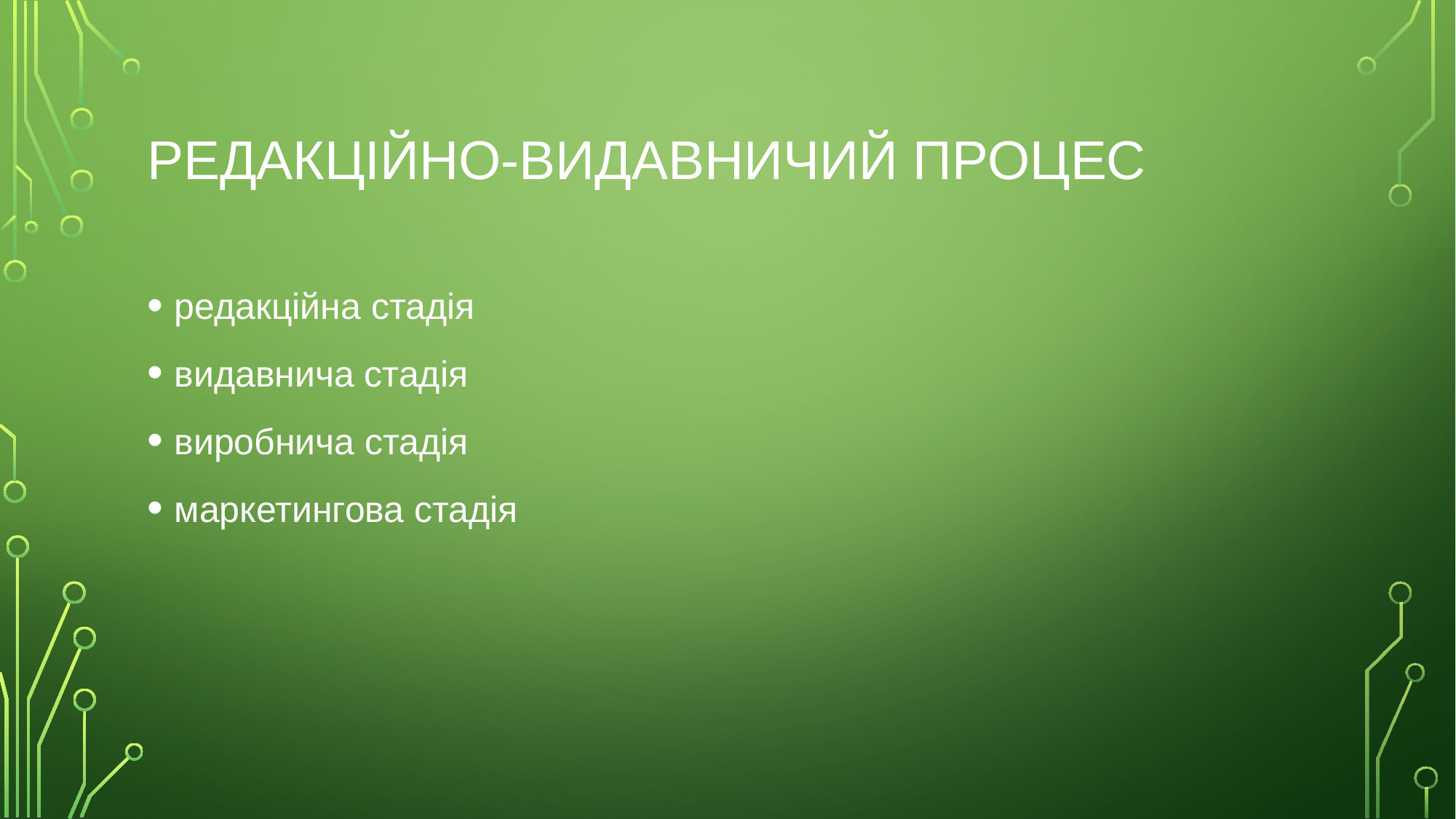

# Редакційно-видавничий процес
редакційна стадія
видавнича стадія
виробнича стадія
маркетингова стадія